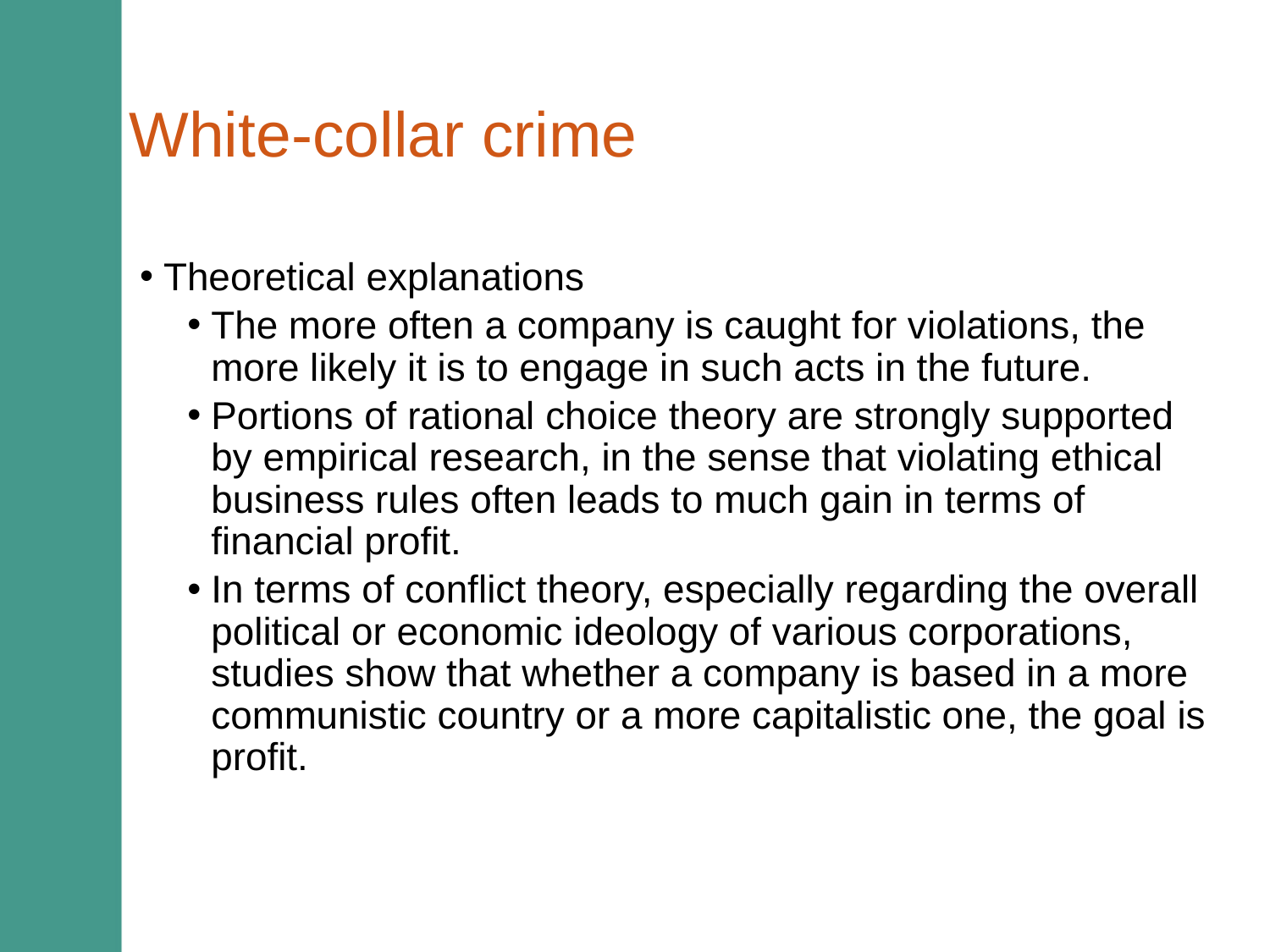

# White-collar crime
Theoretical explanations
The more often a company is caught for violations, the more likely it is to engage in such acts in the future.
Portions of rational choice theory are strongly supported by empirical research, in the sense that violating ethical business rules often leads to much gain in terms of financial profit.
In terms of conflict theory, especially regarding the overall political or economic ideology of various corporations, studies show that whether a company is based in a more communistic country or a more capitalistic one, the goal is profit.